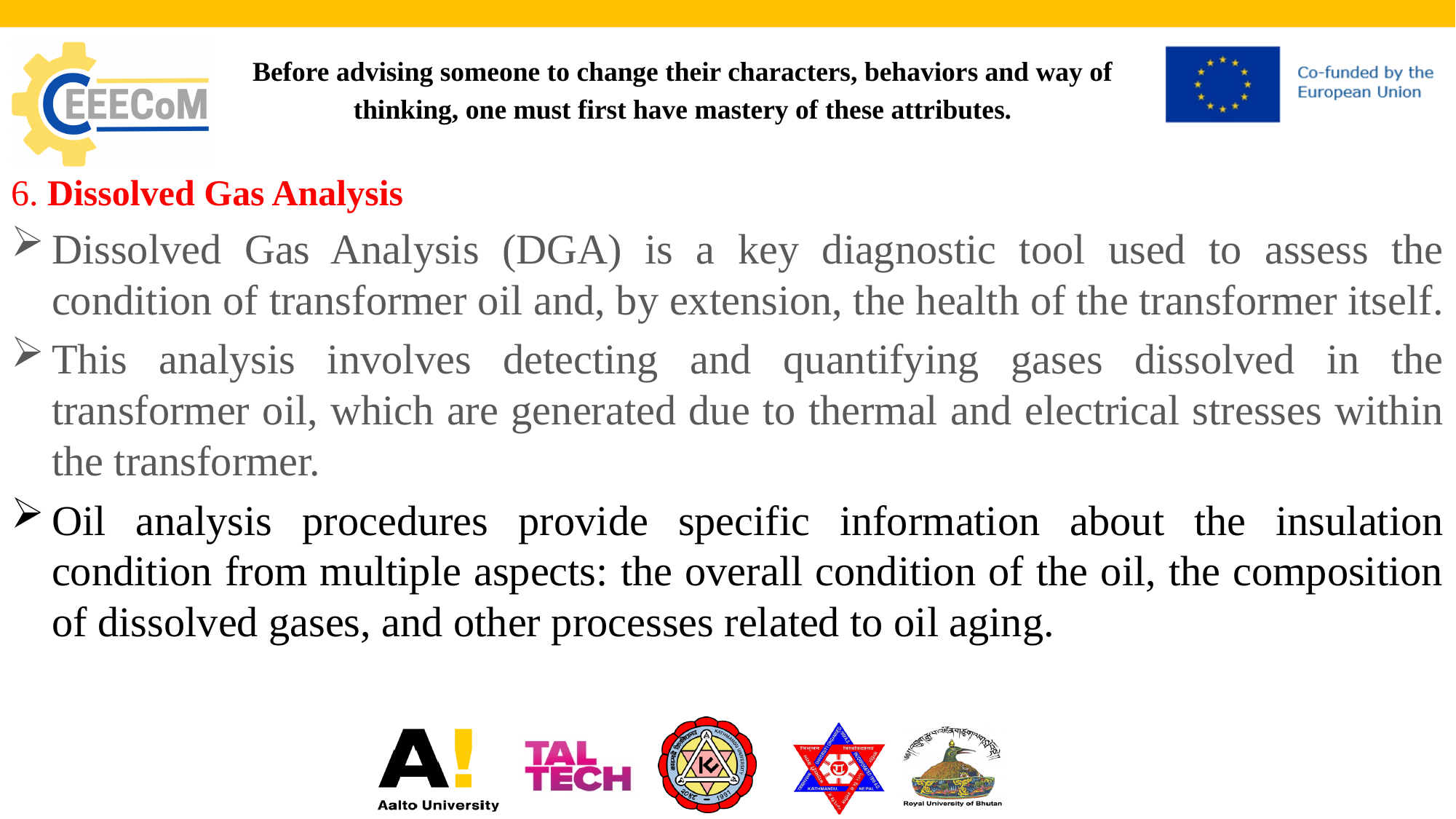

# Before advising someone to change their characters, behaviors and way of thinking, one must first have mastery of these attributes.
6. Dissolved Gas Analysis
Dissolved Gas Analysis (DGA) is a key diagnostic tool used to assess the condition of transformer oil and, by extension, the health of the transformer itself.
This analysis involves detecting and quantifying gases dissolved in the transformer oil, which are generated due to thermal and electrical stresses within the transformer.
Oil analysis procedures provide specific information about the insulation condition from multiple aspects: the overall condition of the oil, the composition of dissolved gases, and other processes related to oil aging.